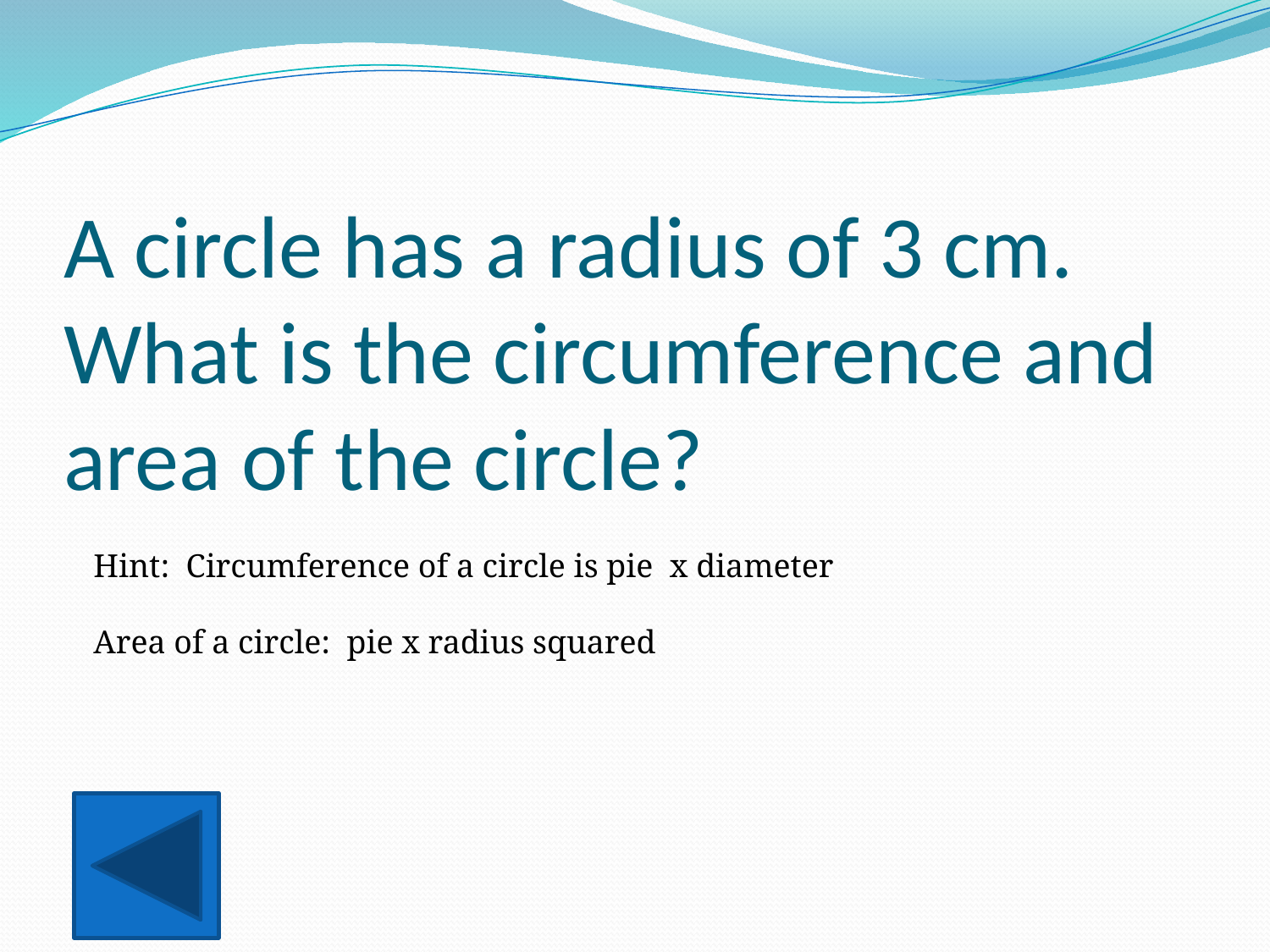

# A circle has a radius of 3 cm.  What is the circumference and area of the circle?
Hint:  Circumference of a circle is pie  x diameter

Area of a circle:  pie x radius squared